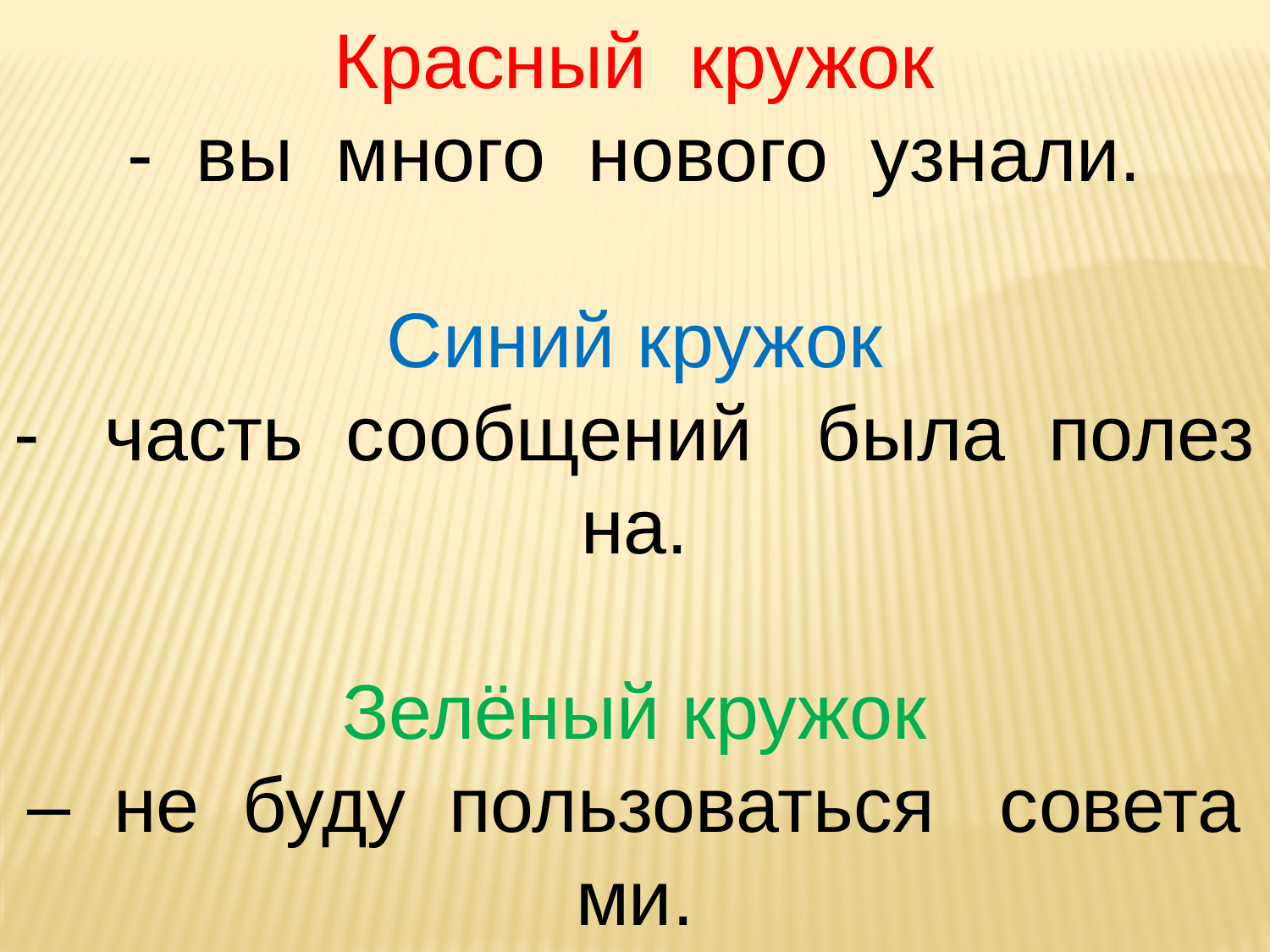

Красный  кружок -  вы  много  нового  узнали.

Синий кружок -   часть  сообщений   была  полезна.

Зелёный кружок –  не  буду  пользоваться   советами.